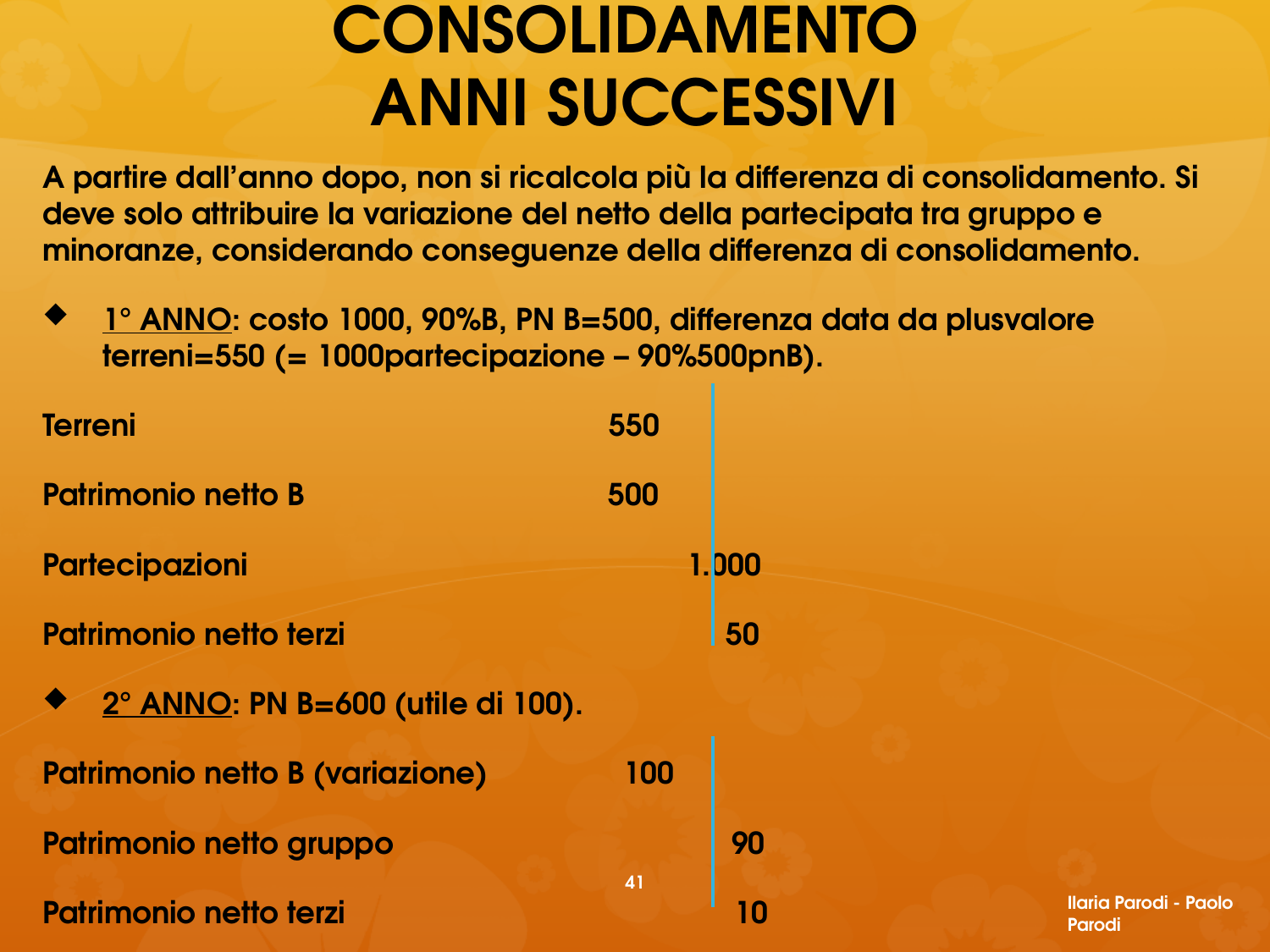

# CONSOLIDAMENTO ANNI SUCCESSIVI
A partire dall’anno dopo, non si ricalcola più la differenza di consolidamento. Si deve solo attribuire la variazione del netto della partecipata tra gruppo e minoranze, considerando conseguenze della differenza di consolidamento.
1° ANNO: costo 1000, 90%B, PN B=500, differenza data da plusvalore terreni=550 (= 1000partecipazione – 90%500pnB).
Terreni                                                        550
Patrimonio netto B                                    500
Partecipazioni                                                    1.000
Patrimonio netto terzi                                             50
2° ANNO: PN B=600 (utile di 100).
Patrimonio netto B (variazione)                100
Patrimonio netto gruppo                                        90
Patrimonio netto terzi                                              10

41
Ilaria Parodi - Paolo Parodi